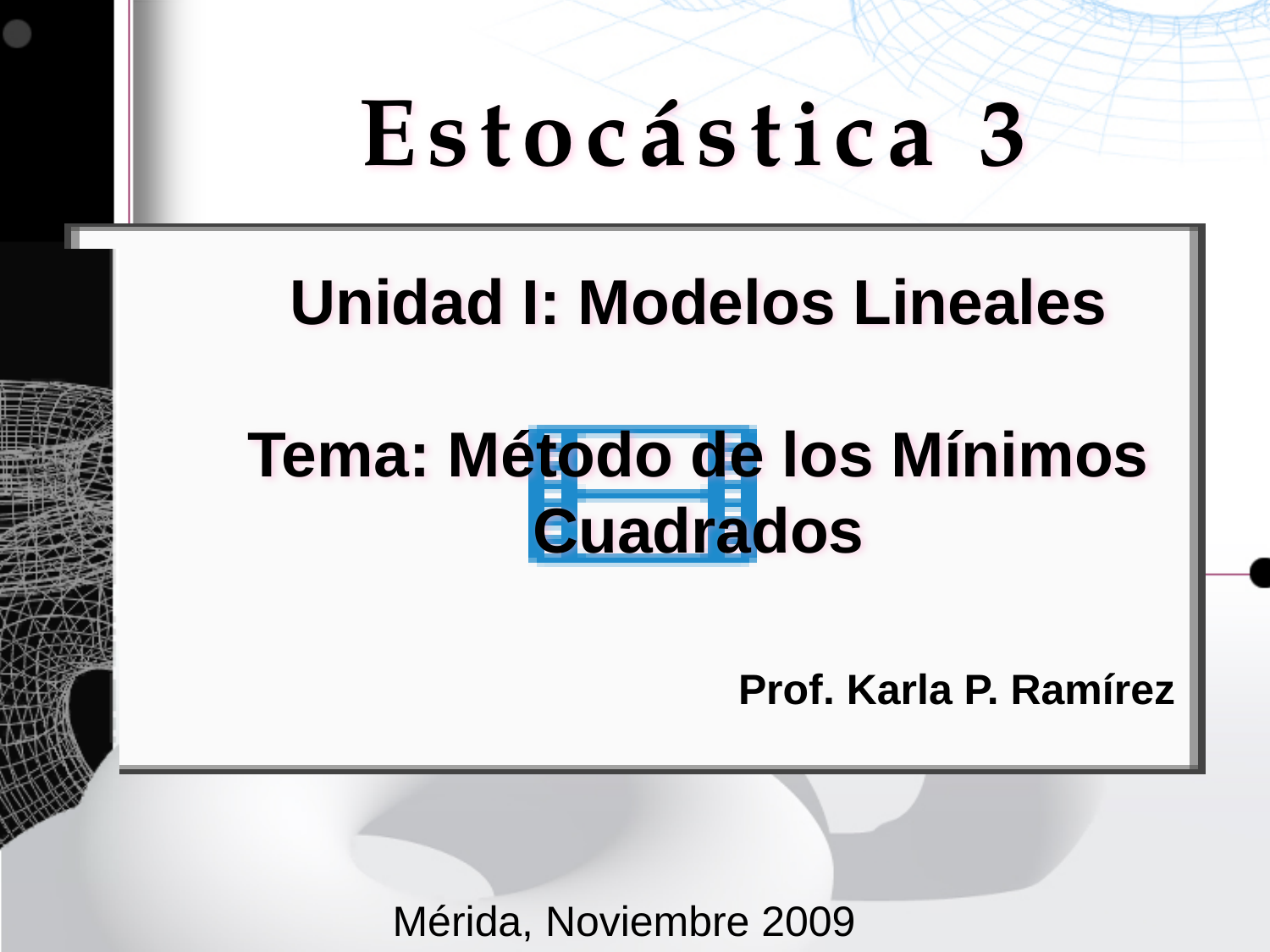

# Estocástica 3 Unidad I: Modelos Lineales Tema: Método de los Mínimos Cuadrados
Prof. Karla P. Ramírez
Mérida, Noviembre 2009